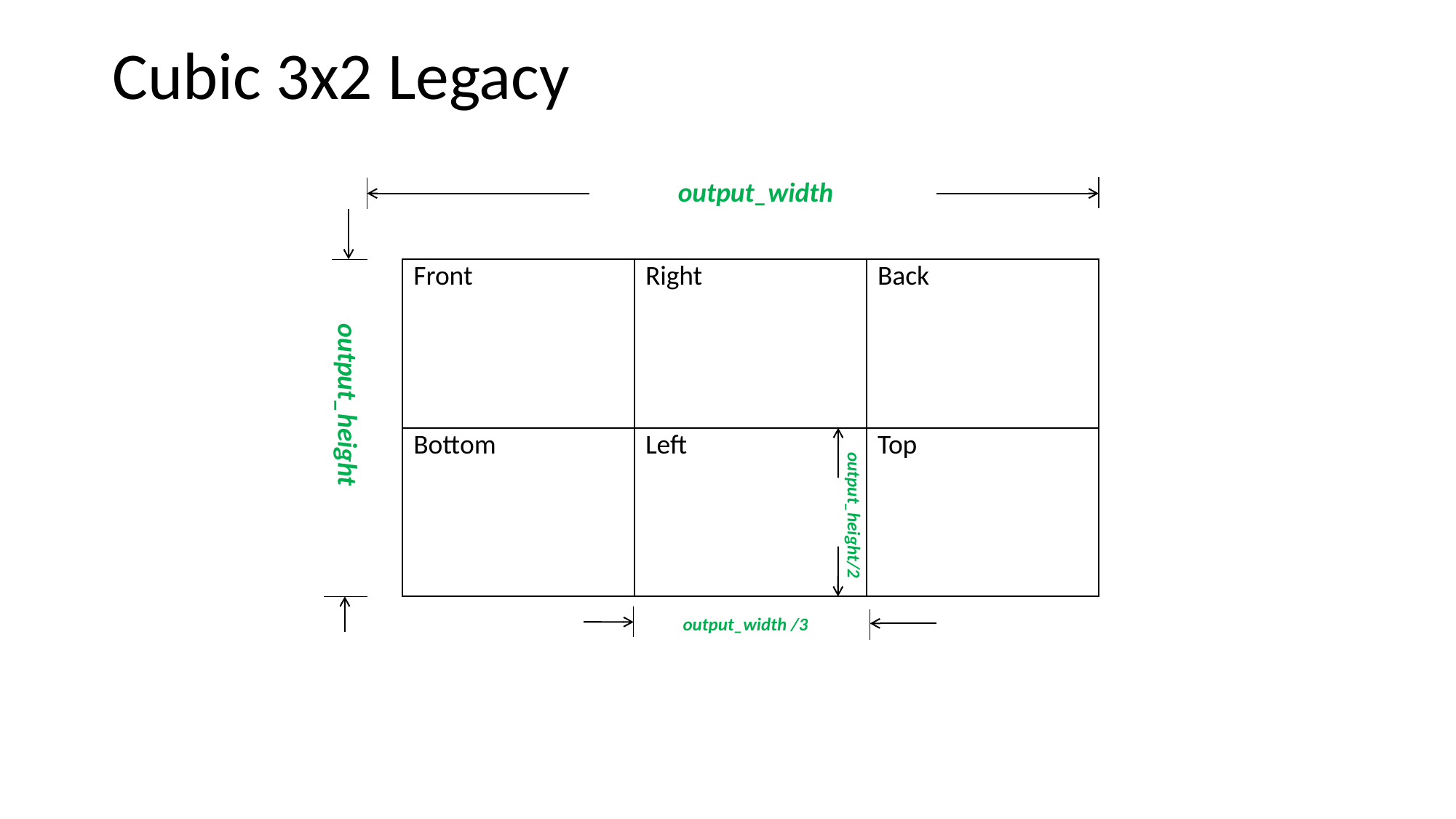

# Cubic 3x2 Legacy
output_width
output_height
| Front | Right | Back |
| --- | --- | --- |
| Bottom | Left | Top |
output_height/2
output_width /3